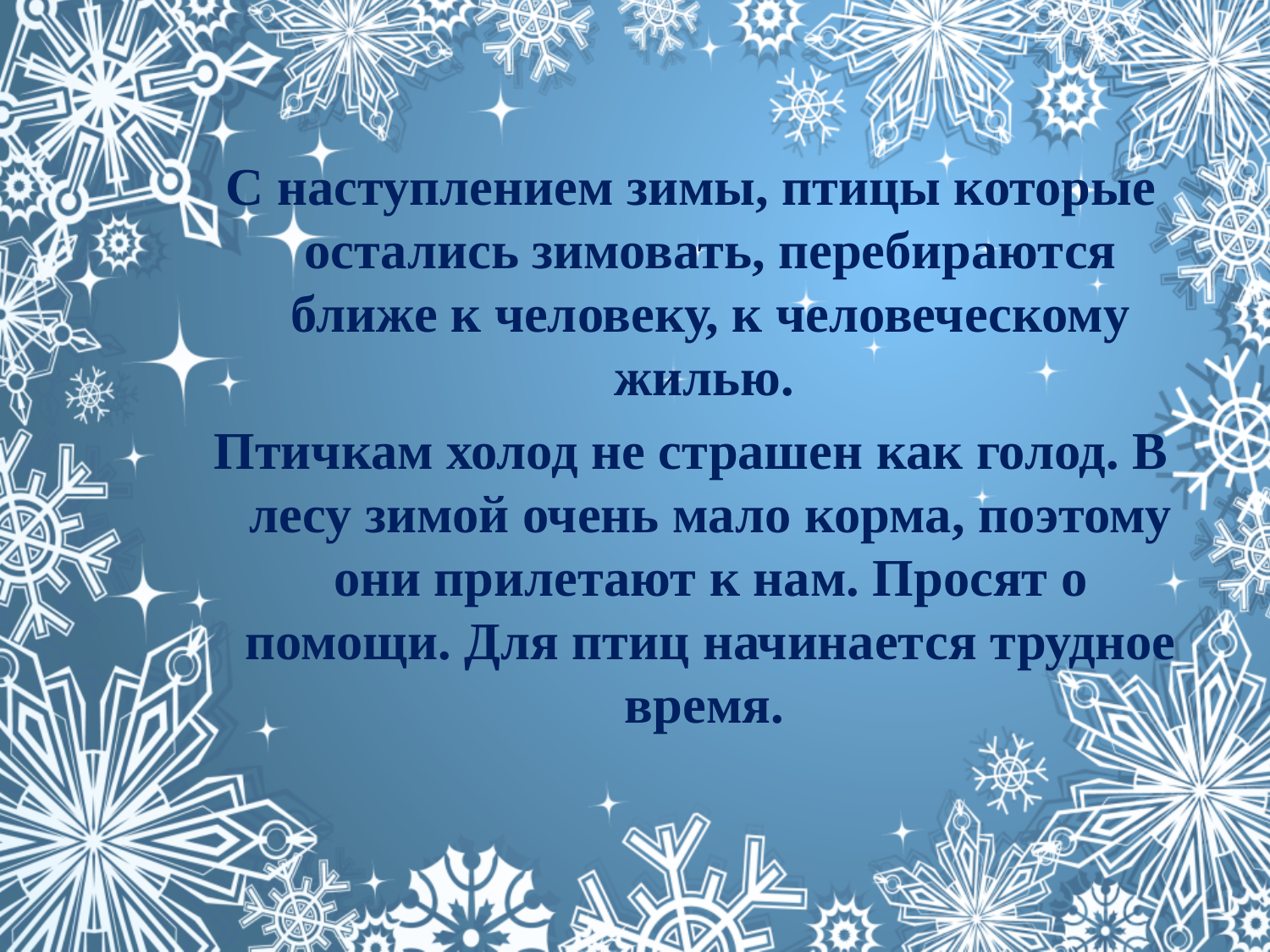

С наступлением зимы, птицы которые остались зимовать, перебираются ближе к человеку, к человеческому жилью.
Птичкам холод не страшен как голод. В лесу зимой очень мало корма, поэтому они прилетают к нам. Просят о помощи. Для птиц начинается трудное время.